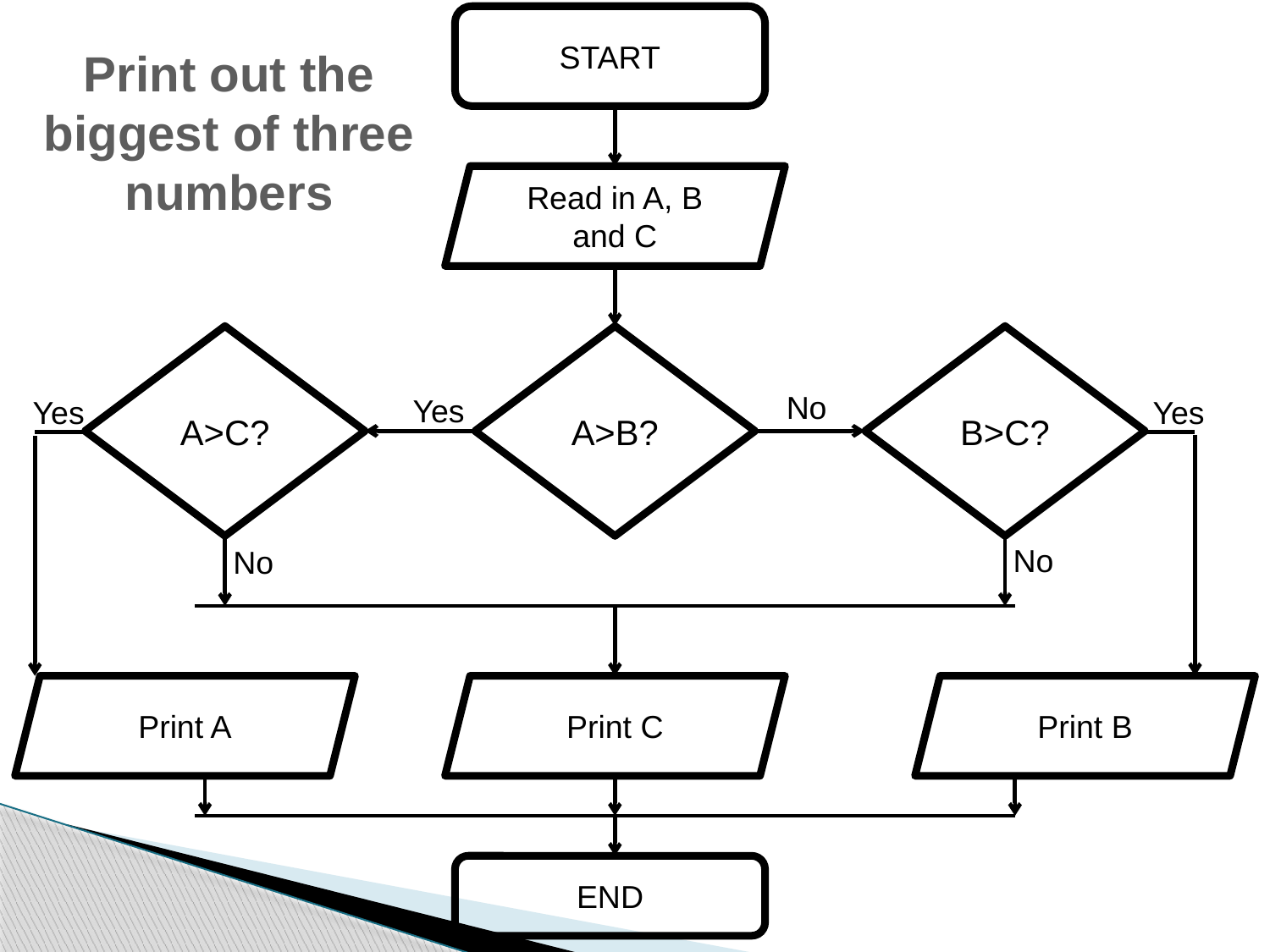

START
Print out the
biggest of three
numbers
Read in A, B and C
A>C?
A>B?
B>C?
No
Yes
Yes
Yes
No
No
Print A
Print C
Print B
END